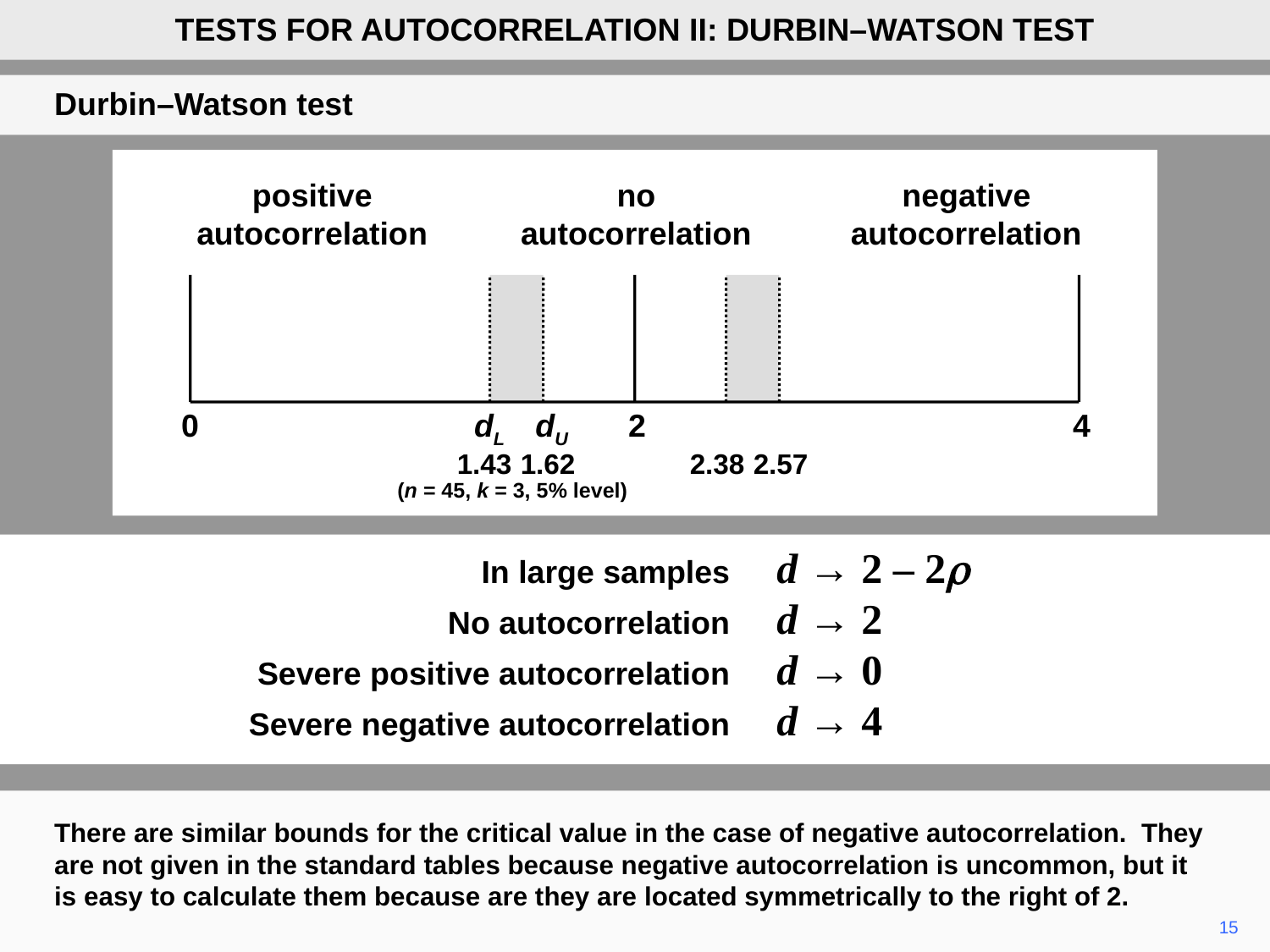

TESTS FOR AUTOCORRELATION II: DURBIN–WATSON TEST

Durbin–Watson test

positive
autocorrelation
no
autocorrelation
negative
autocorrelation

0
dL
dU
2
4

1.43
1.62
2.38
2.57
(n = 45, k = 3, 5% level)

	In large samples	d → 2 – 2ρ
	No autocorrelation	d → 2
	Severe positive autocorrelation	d → 0
	Severe negative autocorrelation	d → 4

There are similar bounds for the critical value in the case of negative autocorrelation.  They are not given in the standard tables because negative autocorrelation is uncommon, but it is easy to calculate them because are they are located symmetrically to the right of 2.
15